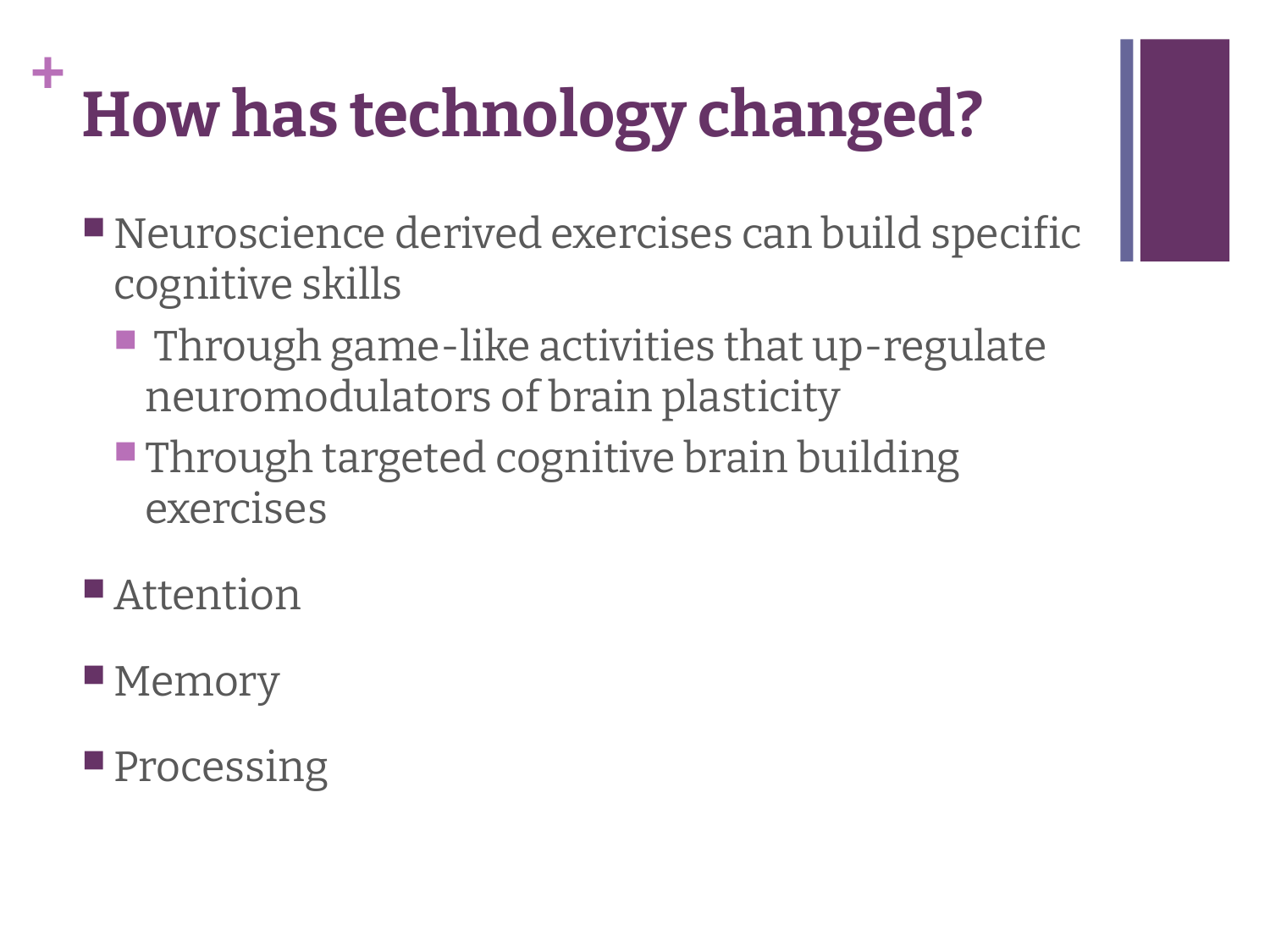

# How has technology changed?
Neuroscience derived exercises can build specific cognitive skills
 Through game-like activities that up-regulate neuromodulators of brain plasticity
Through targeted cognitive brain building exercises
Attention
Memory
Processing